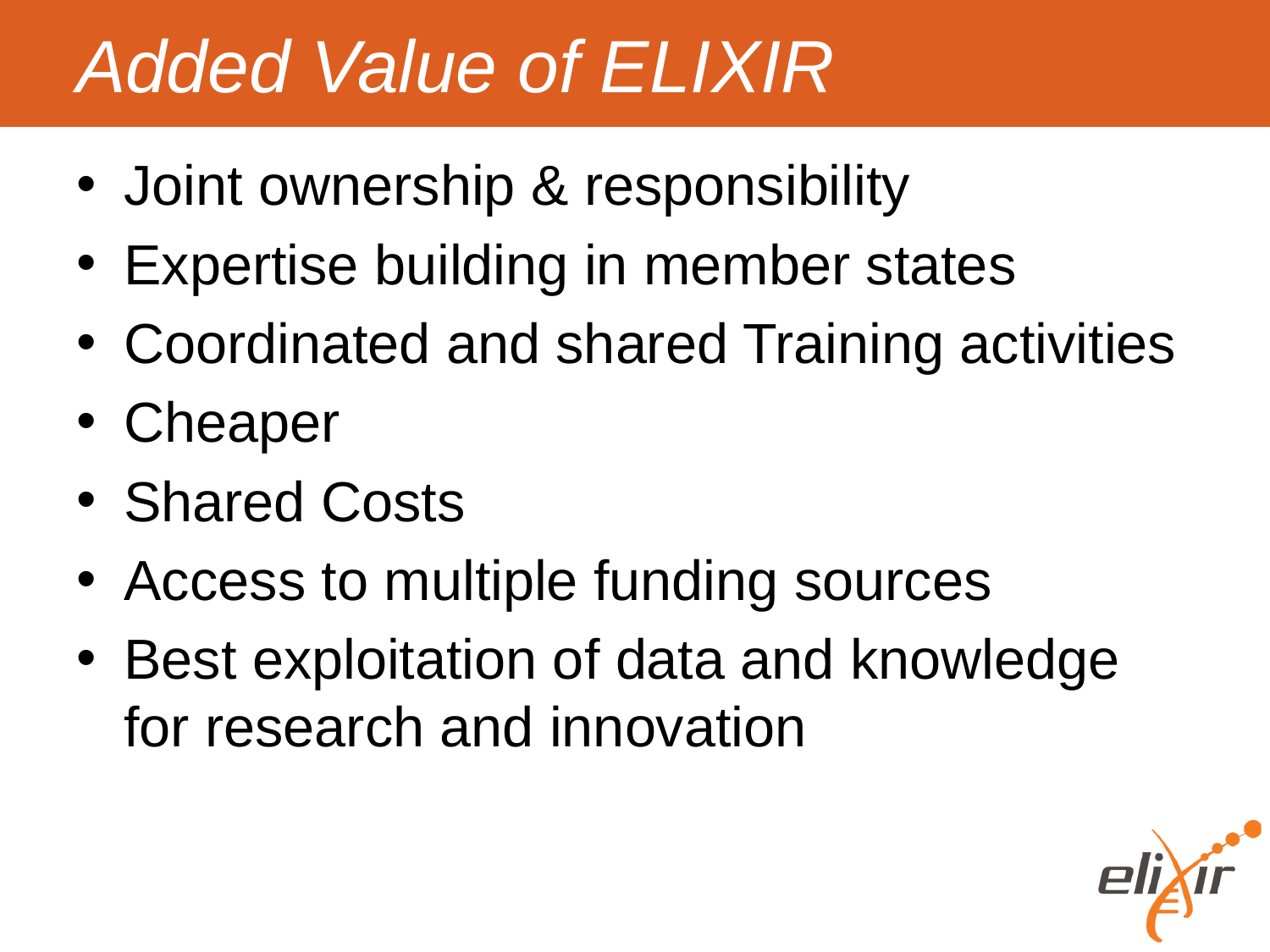

# Added Value of ELIXIR
Joint ownership & responsibility
Expertise building in member states
Coordinated and shared Training activities
Cheaper
Shared Costs
Access to multiple funding sources
Best exploitation of data and knowledge for research and innovation